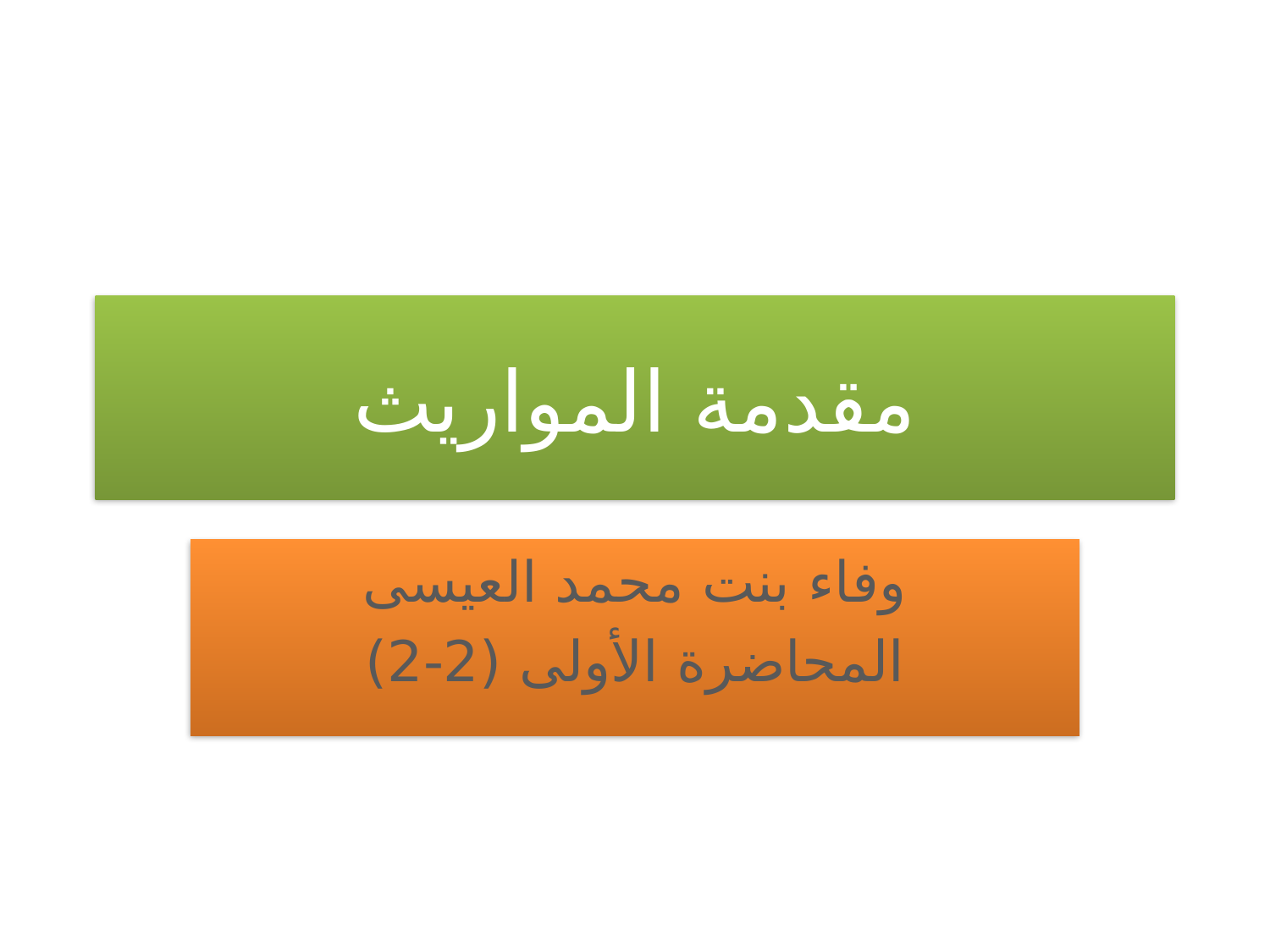

# مقدمة المواريث
وفاء بنت محمد العيسى
المحاضرة الأولى (2-2)